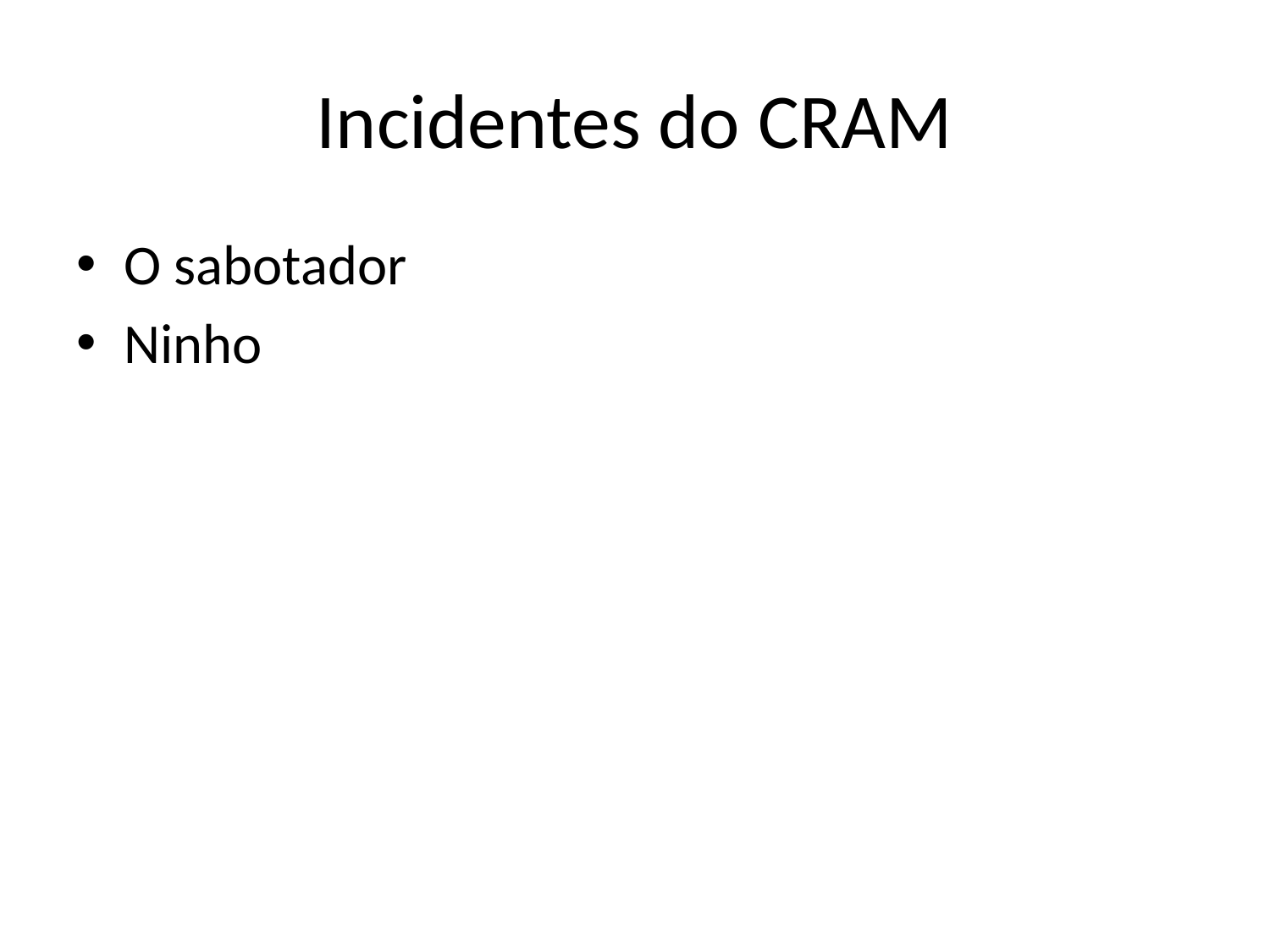

# Incidentes do CRAM
O sabotador
Ninho